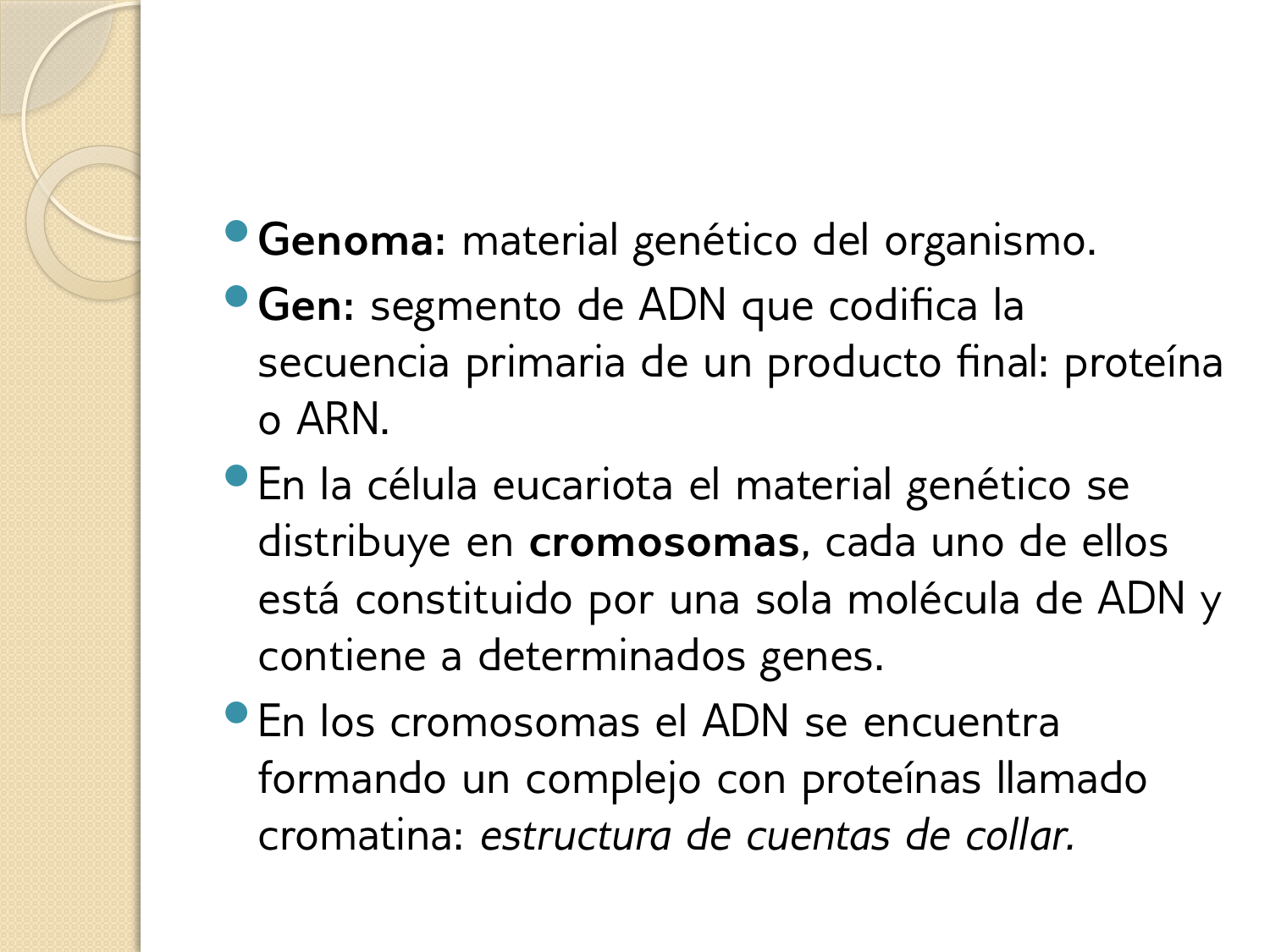

#
Genoma: material genético del organismo.
Gen: segmento de ADN que codifica la secuencia primaria de un producto final: proteína o ARN.
En la célula eucariota el material genético se distribuye en cromosomas, cada uno de ellos está constituido por una sola molécula de ADN y contiene a determinados genes.
En los cromosomas el ADN se encuentra formando un complejo con proteínas llamado cromatina: estructura de cuentas de collar.